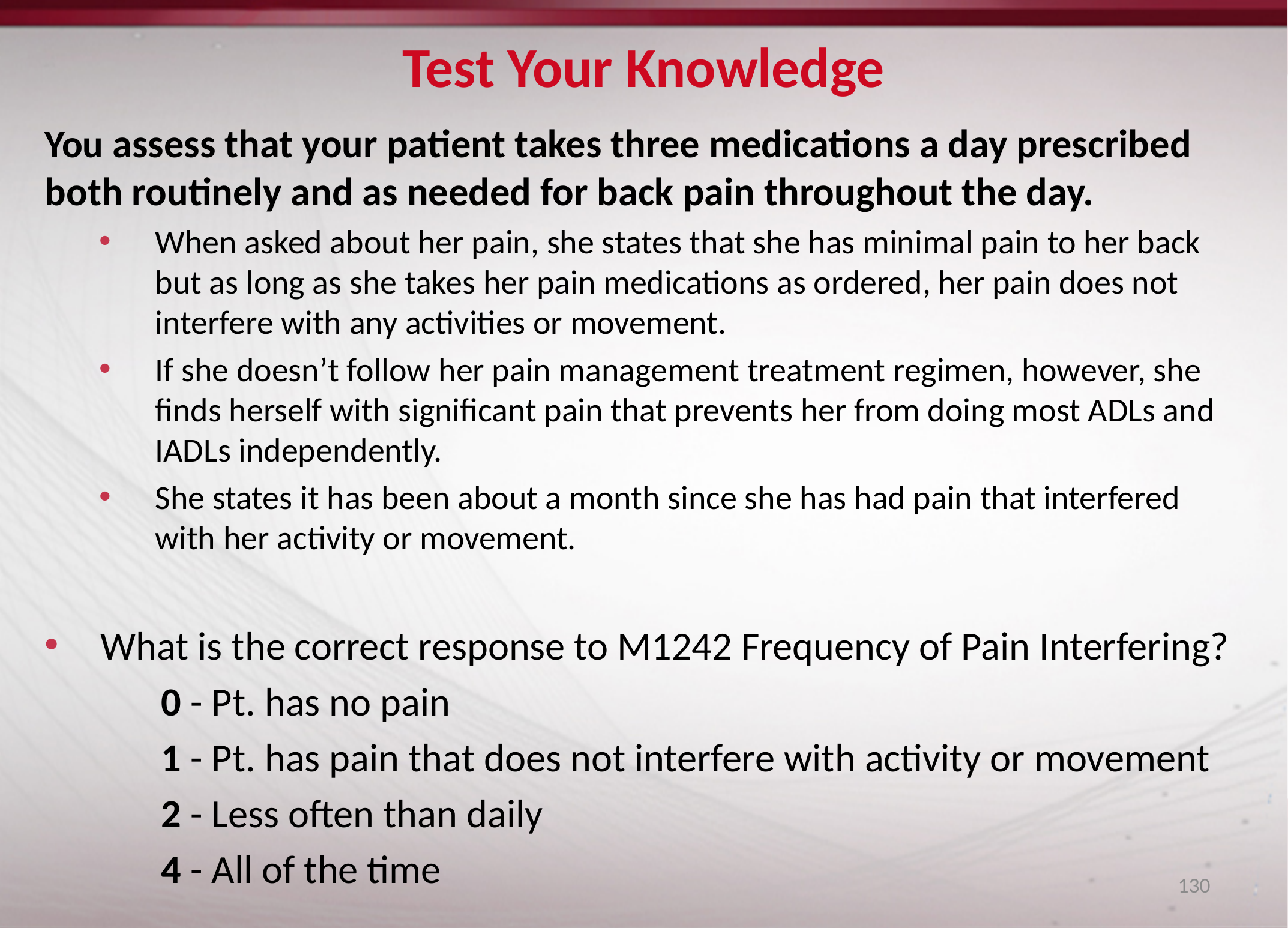

# Test Your Knowledge
You assess that your patient takes three medications a day prescribed both routinely and as needed for back pain throughout the day.
When asked about her pain, she states that she has minimal pain to her back but as long as she takes her pain medications as ordered, her pain does not interfere with any activities or movement.
If she doesn’t follow her pain management treatment regimen, however, she finds herself with significant pain that prevents her from doing most ADLs and IADLs independently.
She states it has been about a month since she has had pain that interfered with her activity or movement.

What is the correct response to M1242 Frequency of Pain Interfering?
0 - Pt. has no pain
1 - Pt. has pain that does not interfere with activity or movement
2 - Less often than daily
4 - All of the time
130